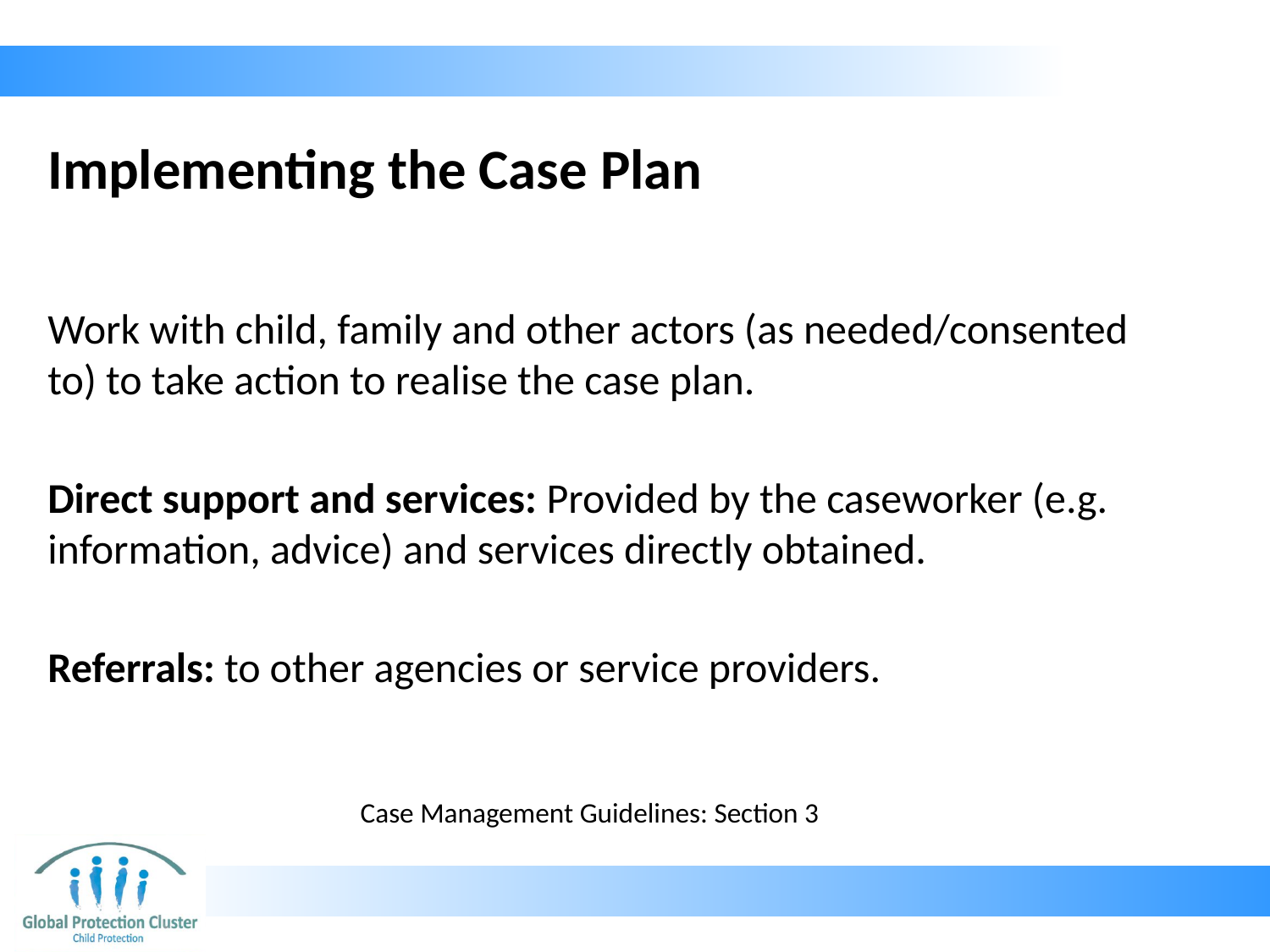

# Implementing the Case Plan

Work with child, family and other actors (as needed/consented to) to take action to realise the case plan.

Direct support and services: Provided by the caseworker (e.g. information, advice) and services directly obtained.

Referrals: to other agencies or service providers.

Case Management Guidelines: Section 3